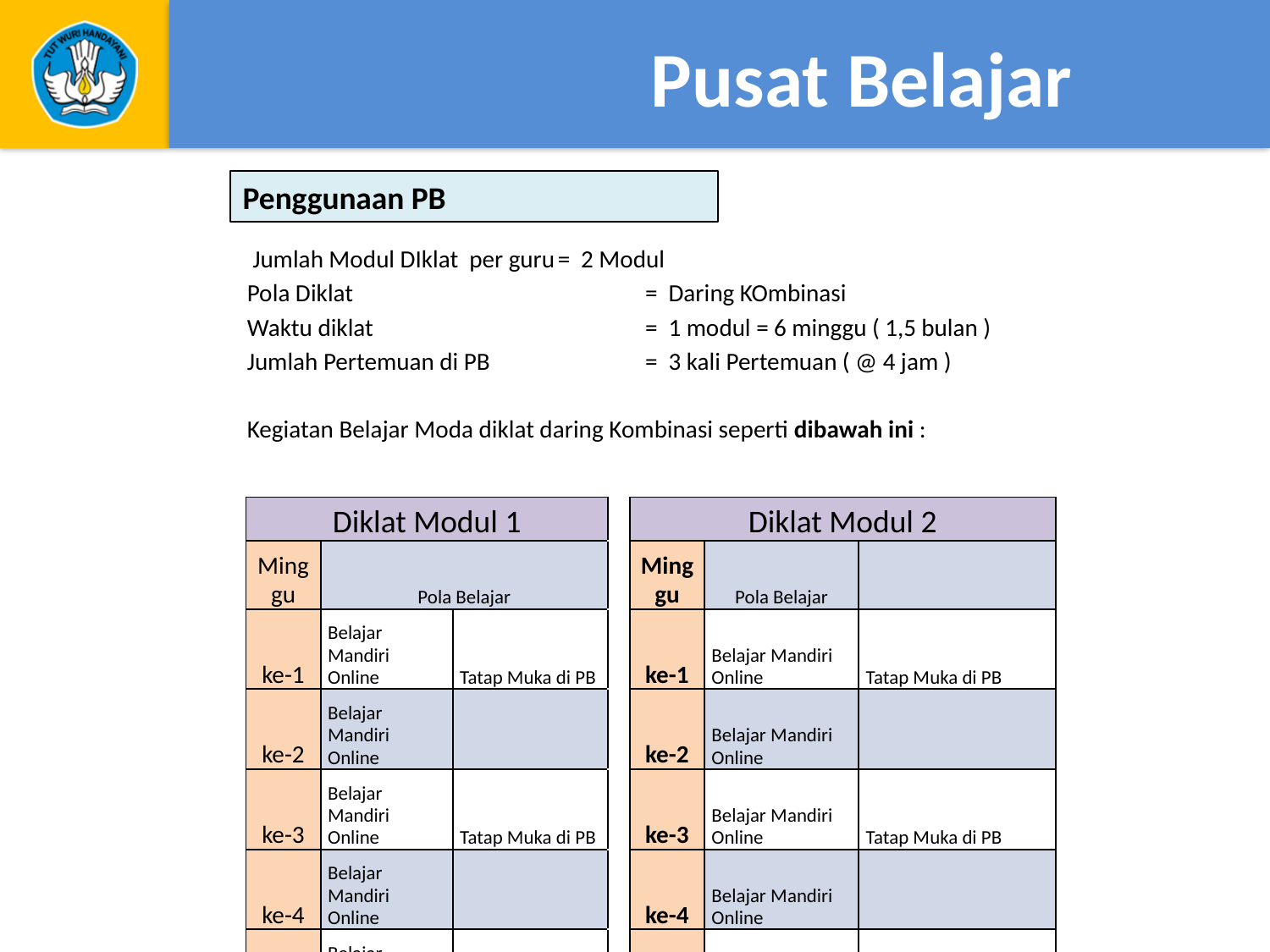

# Pusat Belajar
Penggunaan PB
 Jumlah Modul DIklat  per guru	=  2 Modul
Pola Diklat 		=  Daring KOmbinasi
Waktu diklat 		=  1 modul = 6 minggu ( 1,5 bulan )
Jumlah Pertemuan di PB 		=  3 kali Pertemuan ( @ 4 jam )

Kegiatan Belajar Moda diklat daring Kombinasi seperti dibawah ini :
| Diklat Modul 1 |  |  |  | Diklat Modul 2 |  |  |
| --- | --- | --- | --- | --- | --- | --- |
| Minggu | Pola Belajar |  |  | Minggu | Pola Belajar |  |
| ke-1 | Belajar Mandiri Online | Tatap Muka di PB |  | ke-1 | Belajar Mandiri Online | Tatap Muka di PB |
| ke-2 | Belajar Mandiri Online |  |  | ke-2 | Belajar Mandiri Online |  |
| ke-3 | Belajar Mandiri Online | Tatap Muka di PB |  | ke-3 | Belajar Mandiri Online | Tatap Muka di PB |
| ke-4 | Belajar Mandiri Online |  |  | ke-4 | Belajar Mandiri Online |  |
| ke-5 | Belajar Mandiri Online |  |  | ke-5 | Belajar Mandiri Online |  |
| ke-6 | Belajar Mandiri Online | Tatap Muka di PB |  | ke-6 | Belajar Mandiri Online | Uji Kompetensi Guru di PB yg siap sebagai TUK |